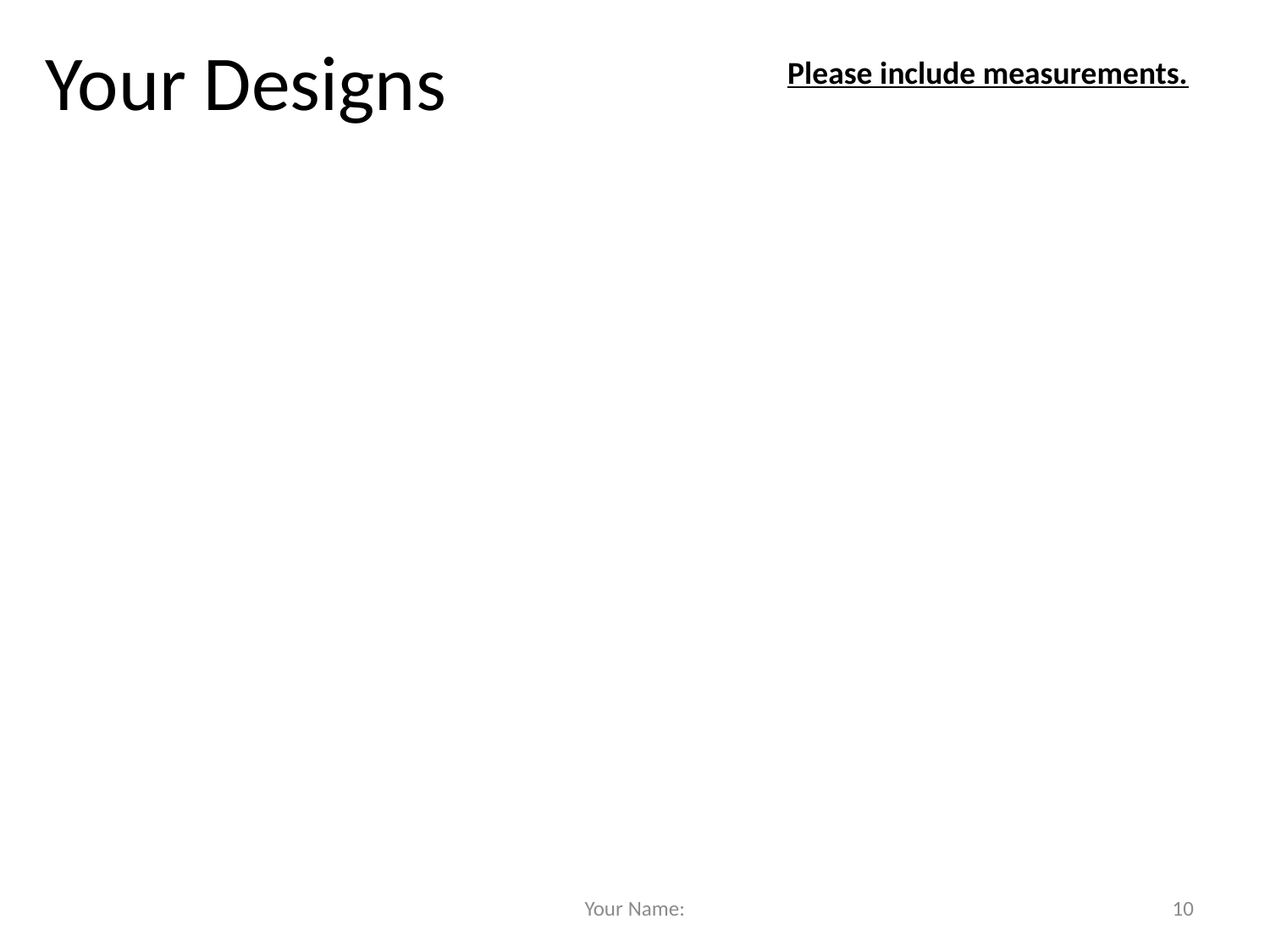

# Your Designs
Please include measurements.
Your Name:
10